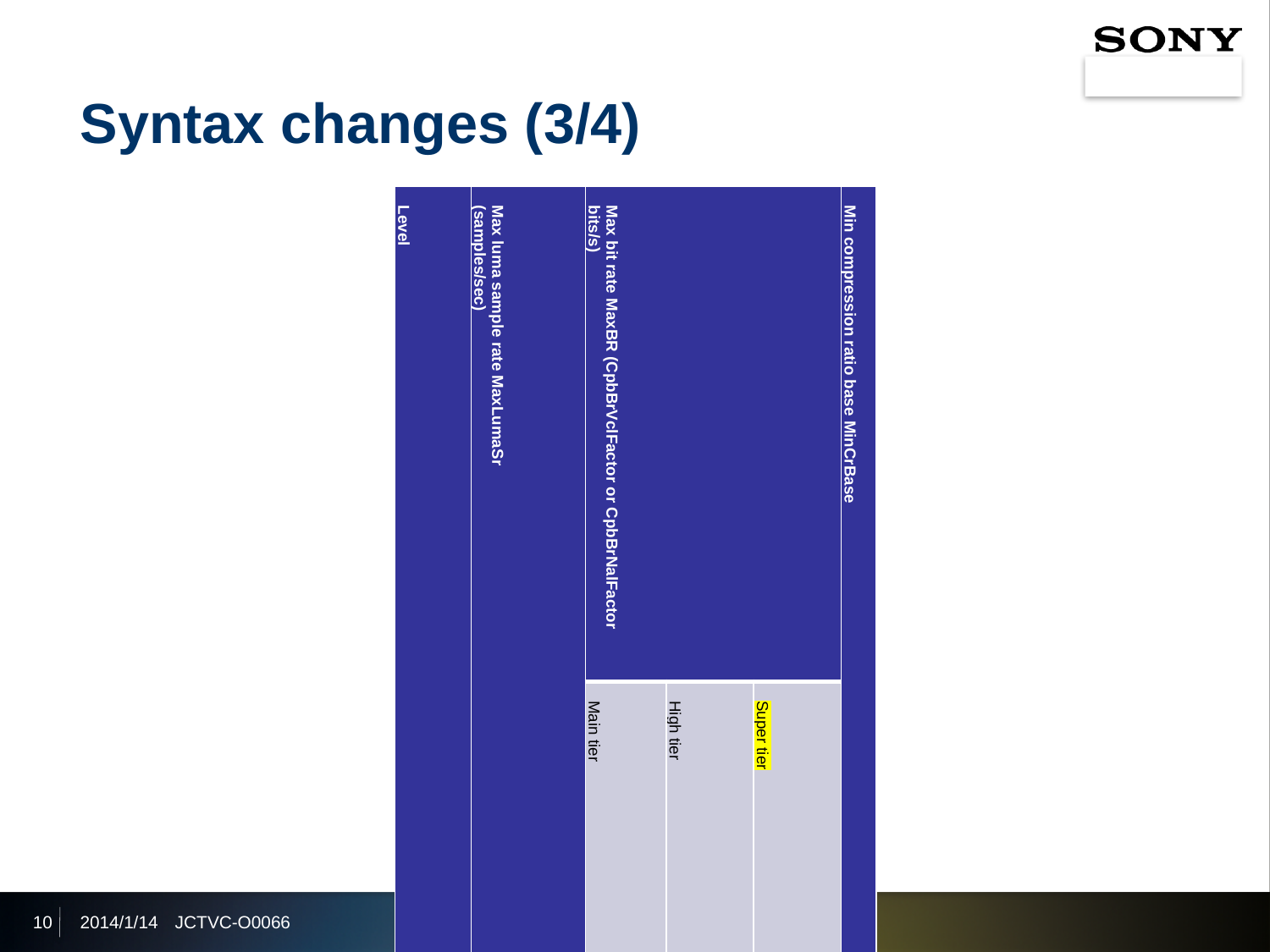

# Syntax changes (3/4)
| Level | Max luma sample rate MaxLumaSr (samples/sec) | Max bit rate MaxBR (CpbBrVclFactor or CpbBrNalFactor bits/s) |  |  | Min compression ratio base MinCrBase |
| --- | --- | --- | --- | --- | --- |
|  |  | Main tier | High tier | Super tier |  |
| 1 | 552 960 | 128 | - | - | 2 |
| 2 | 3 686 400 | 1 500 | - | - | 2 |
| 2.1 | 7 372 800 | 3 000 | - | - | 2 |
| 3 | 16 588 800 | 6 000 | - | - | 2 |
| 3.1 | 33 177 600 | 10 000 | - | - | 2 |
| 4 | 66 846 720 | 12 000 | 30 000 | 120 000 | 4 |
| 4.1 | 133 693 440 | 20 000 | 50 000 | 200 000 | 4 |
| 5 | 267 386 880 | 25 000 | 100 000 | 400 000 | 6 |
| 5.1 | 534 773 760 | 40 000 | 160 000 | 640 000 | 8 |
| 5.2 | 1 069 547 520 | 60 000 | 240 000 | 960 000 | 8 |
| 6 | 1 069 547 520 | 60 000 | 240 000 | 960 000 | 8 |
| 6.1 | 2 139 095 040 | 120 000 | 480 000 | 1 920 000 | 8 |
| 6.2 | 4 278 190 080 | 240 000 | 800 000 | 3 200 000 | 6 |
10
2014/1/14
JCTVC-O0066